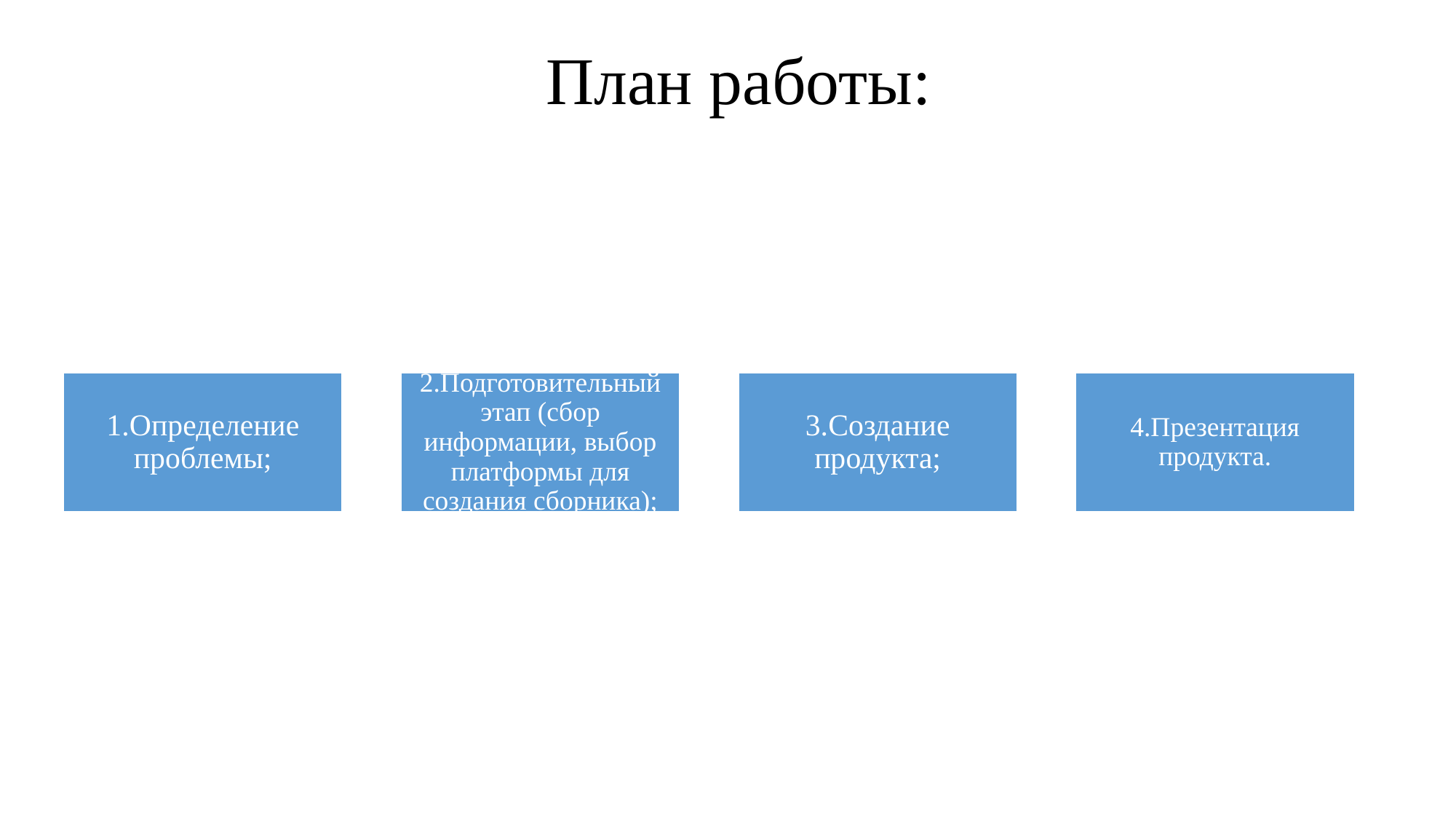

# План работы:
1.Определение проблемы;
2.Подготовительный этап (сбор информации, выбор платформы для создания сборника);
3.Создание продукта;
4.Презентация продукта.